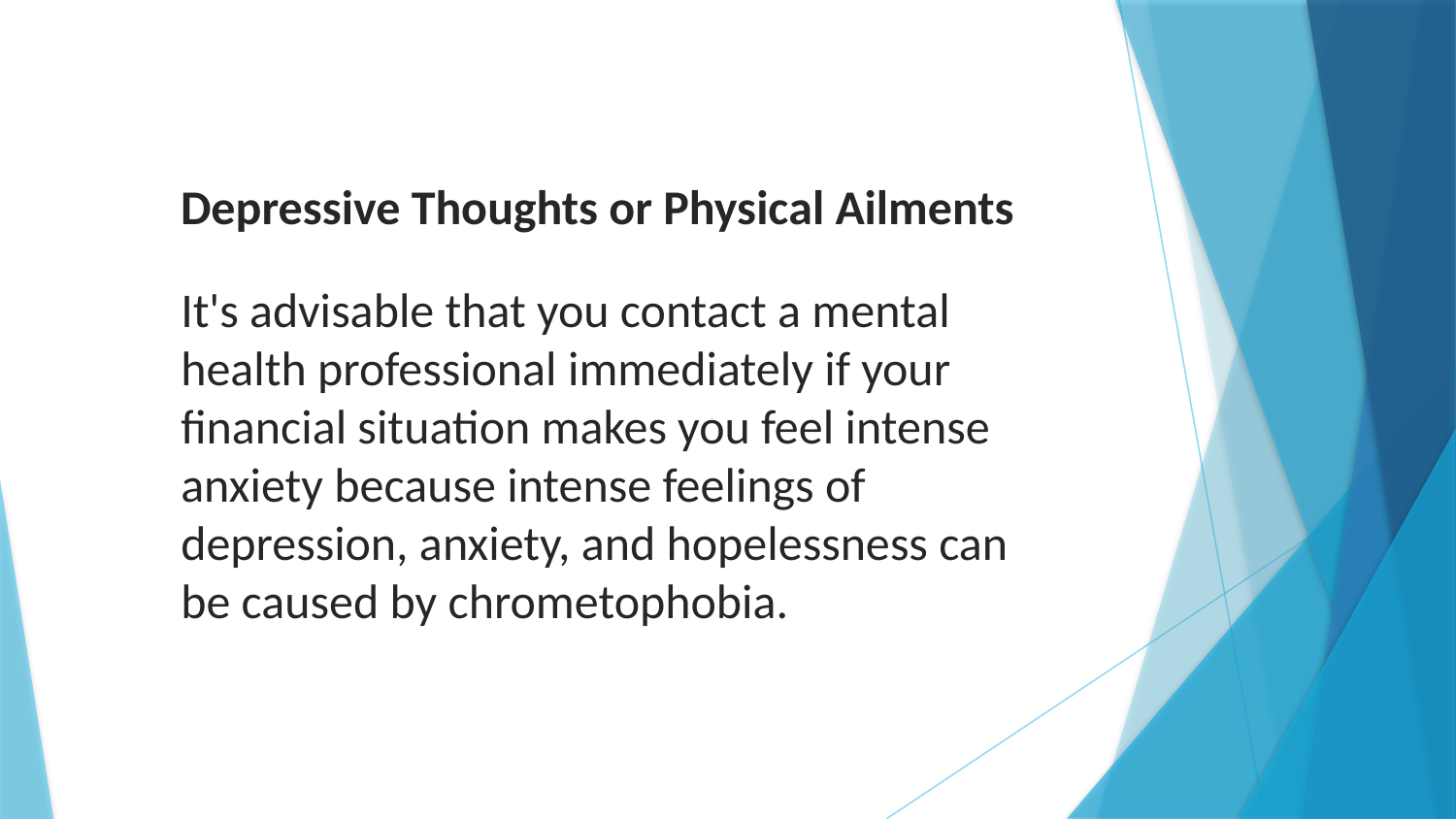

Depressive Thoughts or Physical Ailments
It's advisable that you contact a mental health professional immediately if your financial situation makes you feel intense anxiety because intense feelings of depression, anxiety, and hopelessness can be caused by chrometophobia.